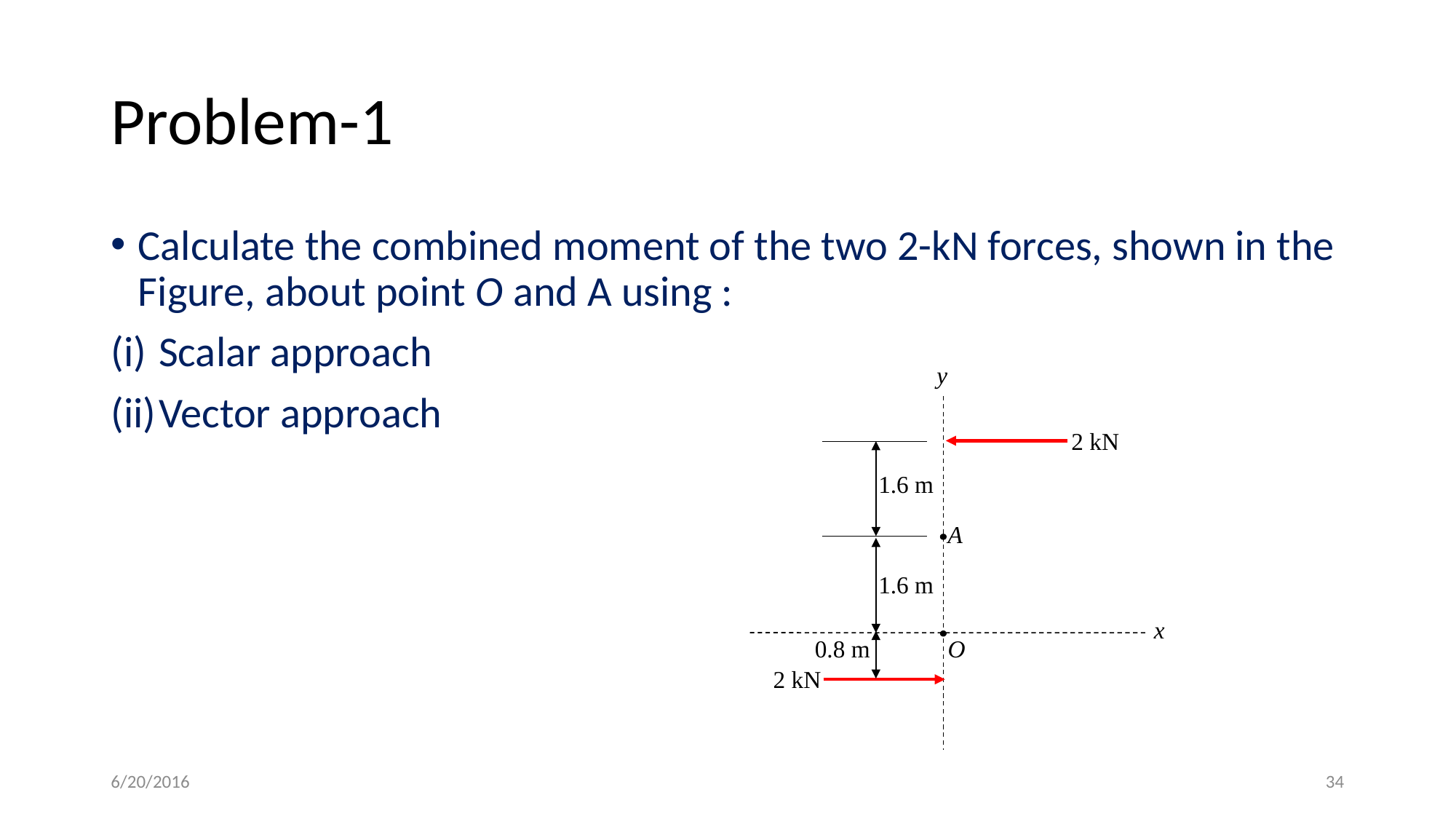

# Problem-1
Calculate the combined moment of the two 2-kN forces, shown in the Figure, about point O and A using :
Scalar approach
Vector approach

y
2 kN
1.6 m
A

1.6 m
x
0.8 m
O

2 kN
6/20/2016
34